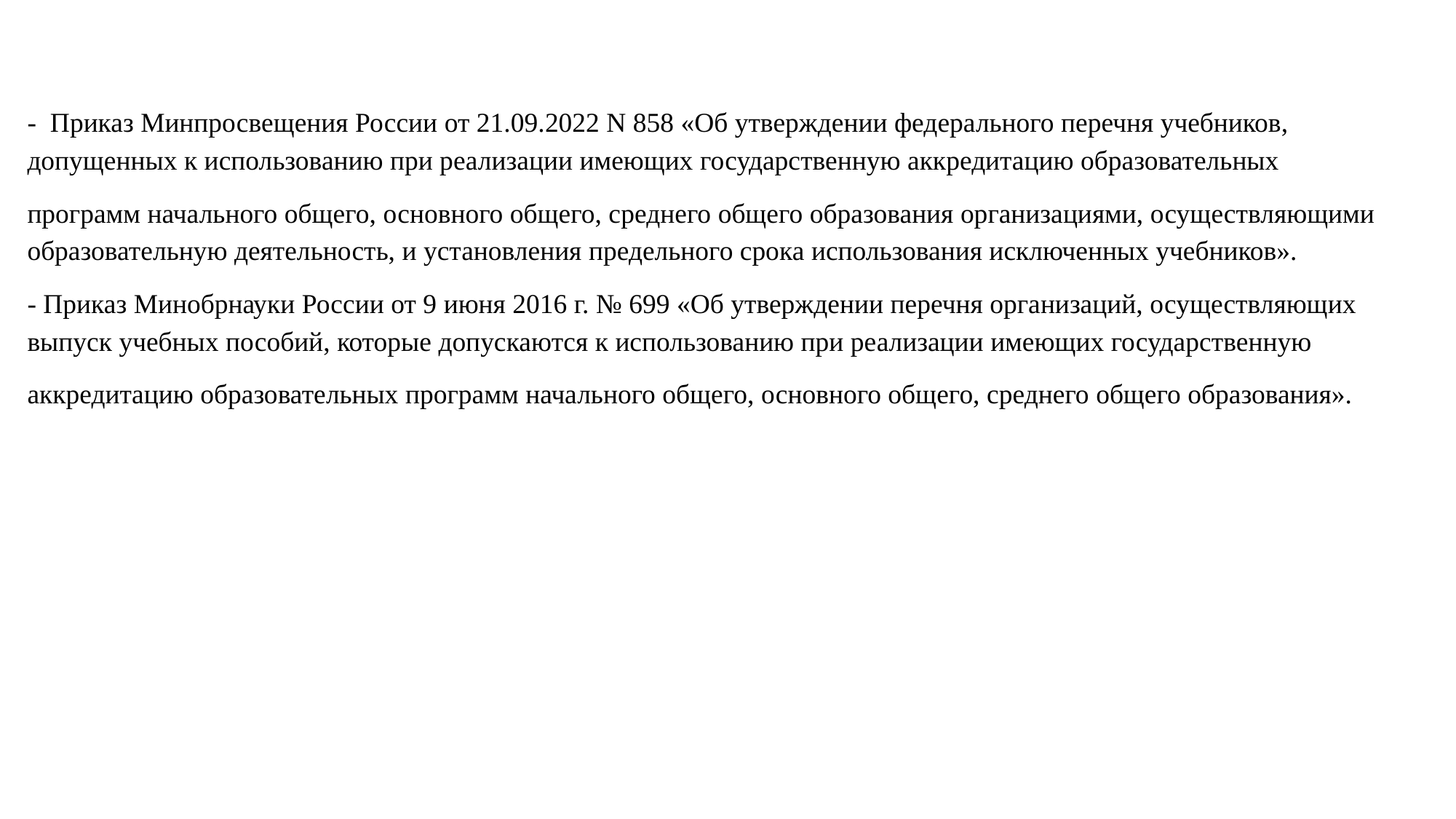

#
-  Приказ Минпросвещения России от 21.09.2022 N 858 «Об утверждении федерального перечня учебников, допущенных к использованию при реализации имеющих государственную аккредитацию образовательных
программ начального общего, основного общего, среднего общего образования организациями, осуществляющими образовательную деятельность, и установления предельного срока использования исключенных учебников».
- Приказ Минобрнауки России от 9 июня 2016 г. № 699 «Об утверждении перечня организаций, осуществляющих выпуск учебных пособий, которые допускаются к использованию при реализации имеющих государственную
аккредитацию образовательных программ начального общего, основного общего, среднего общего образования».